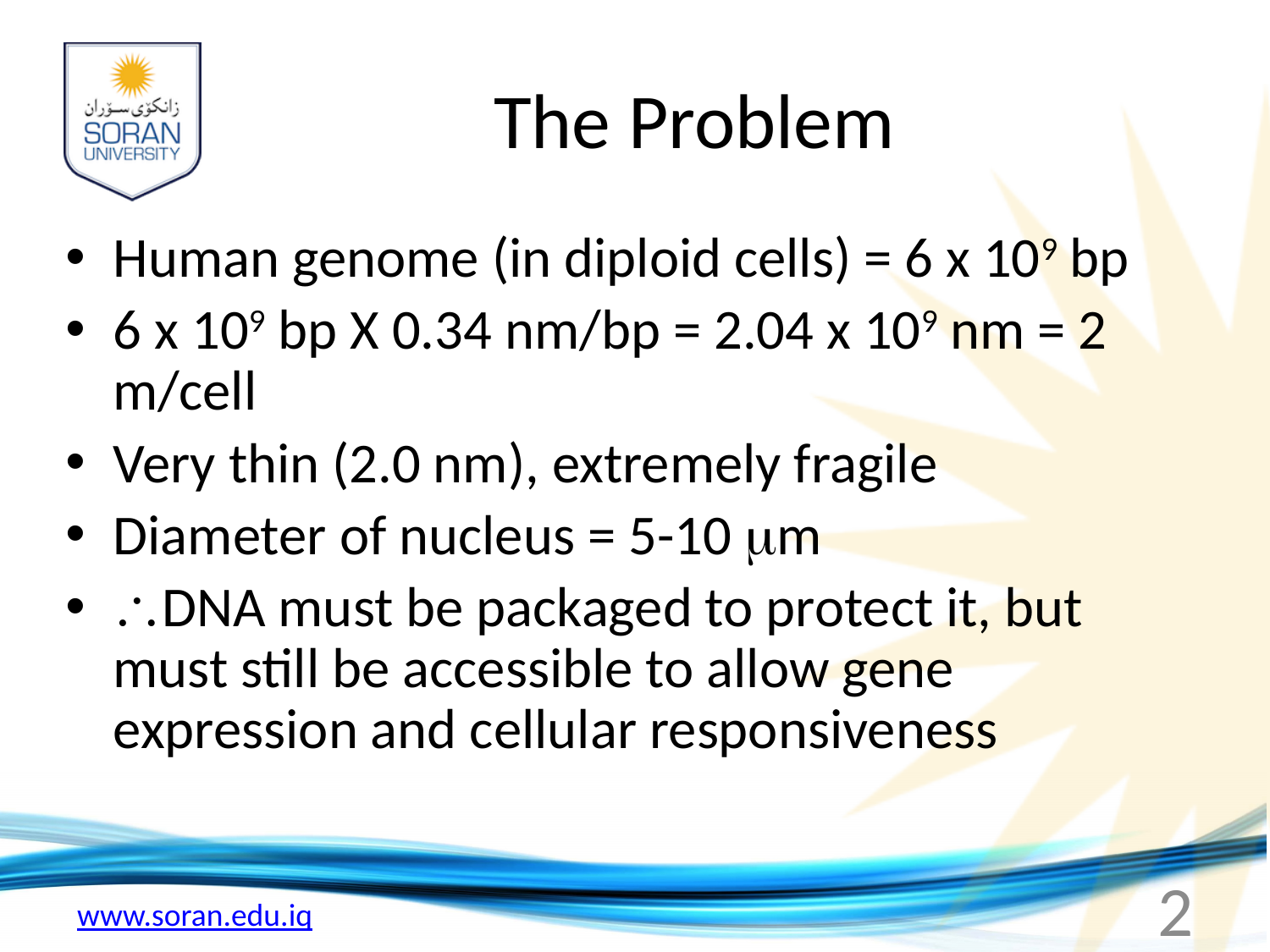

# The Problem
Human genome (in diploid cells) = 6 x 109 bp
6 x 109 bp X 0.34 nm/bp = 2.04 x 109 nm = 2 m/cell
Very thin (2.0 nm), extremely fragile
Diameter of nucleus = 5-10 μm
∴DNA must be packaged to protect it, but must still be accessible to allow gene expression and cellular responsiveness

2